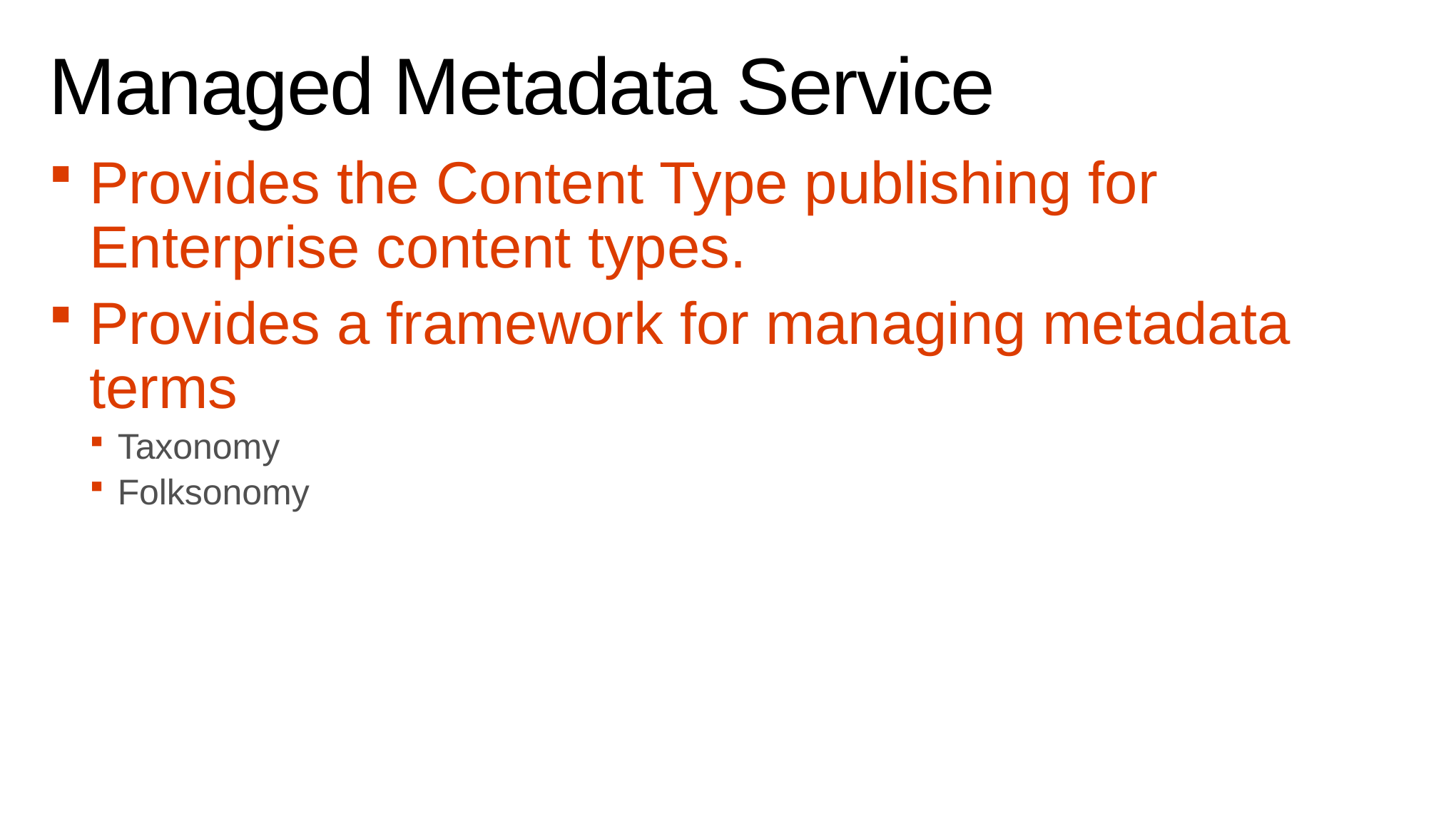

# Managed Metadata Service
Provides the Content Type publishing for Enterprise content types.
Provides a framework for managing metadata terms
Taxonomy
Folksonomy